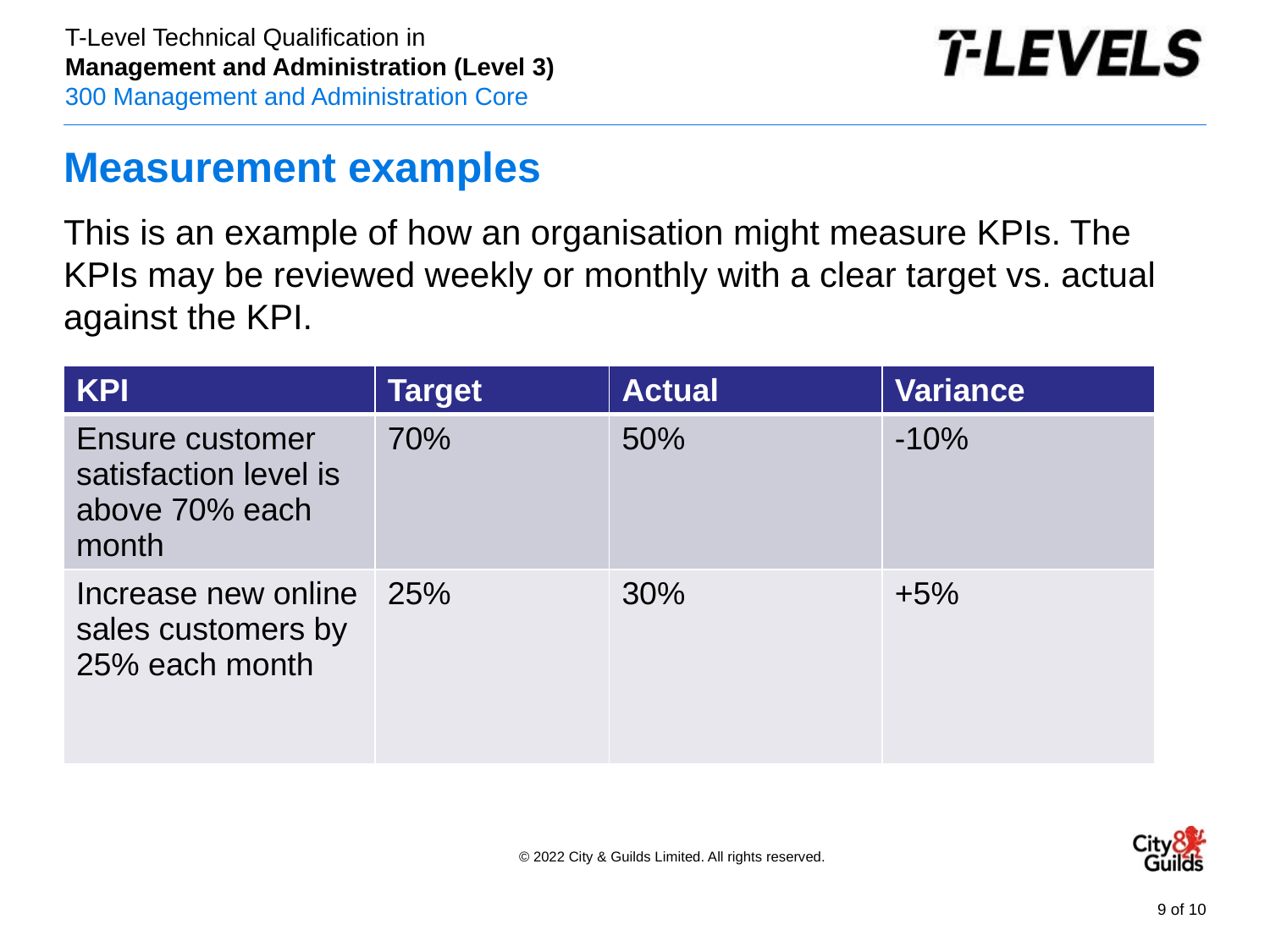

# Measurement examples
This is an example of how an organisation might measure KPIs. The KPIs may be reviewed weekly or monthly with a clear target vs. actual against the KPI.

| KPI | Target | Actual | Variance |
| --- | --- | --- | --- |
| Ensure customer satisfaction level is above 70% each month | 70% | 50% | -10% |
| Increase new online sales customers by 25% each month | 25% | 30% | +5% |